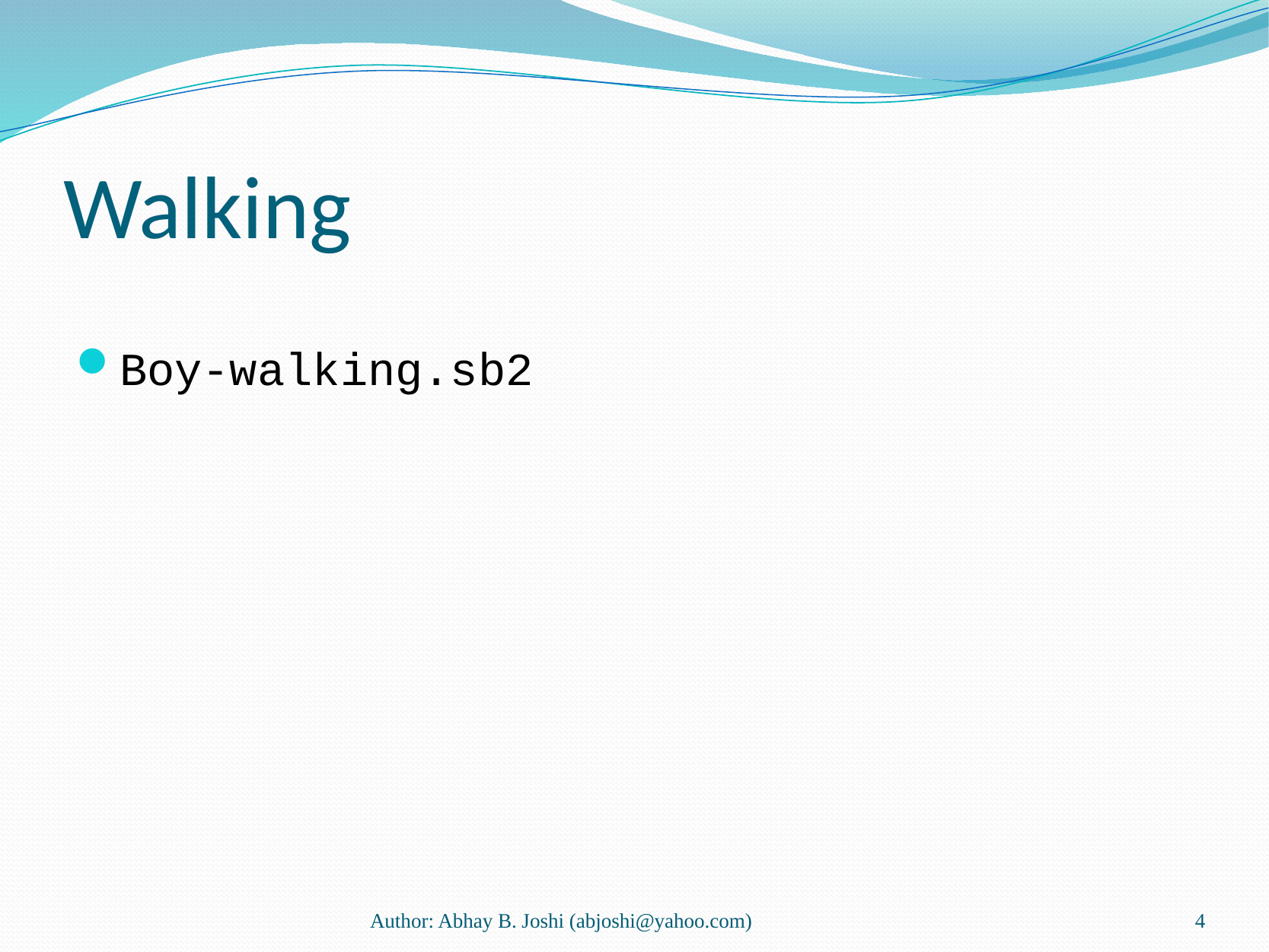

# Walking

Boy-walking.sb2
Author: Abhay B. Joshi (abjoshi@yahoo.com)
4